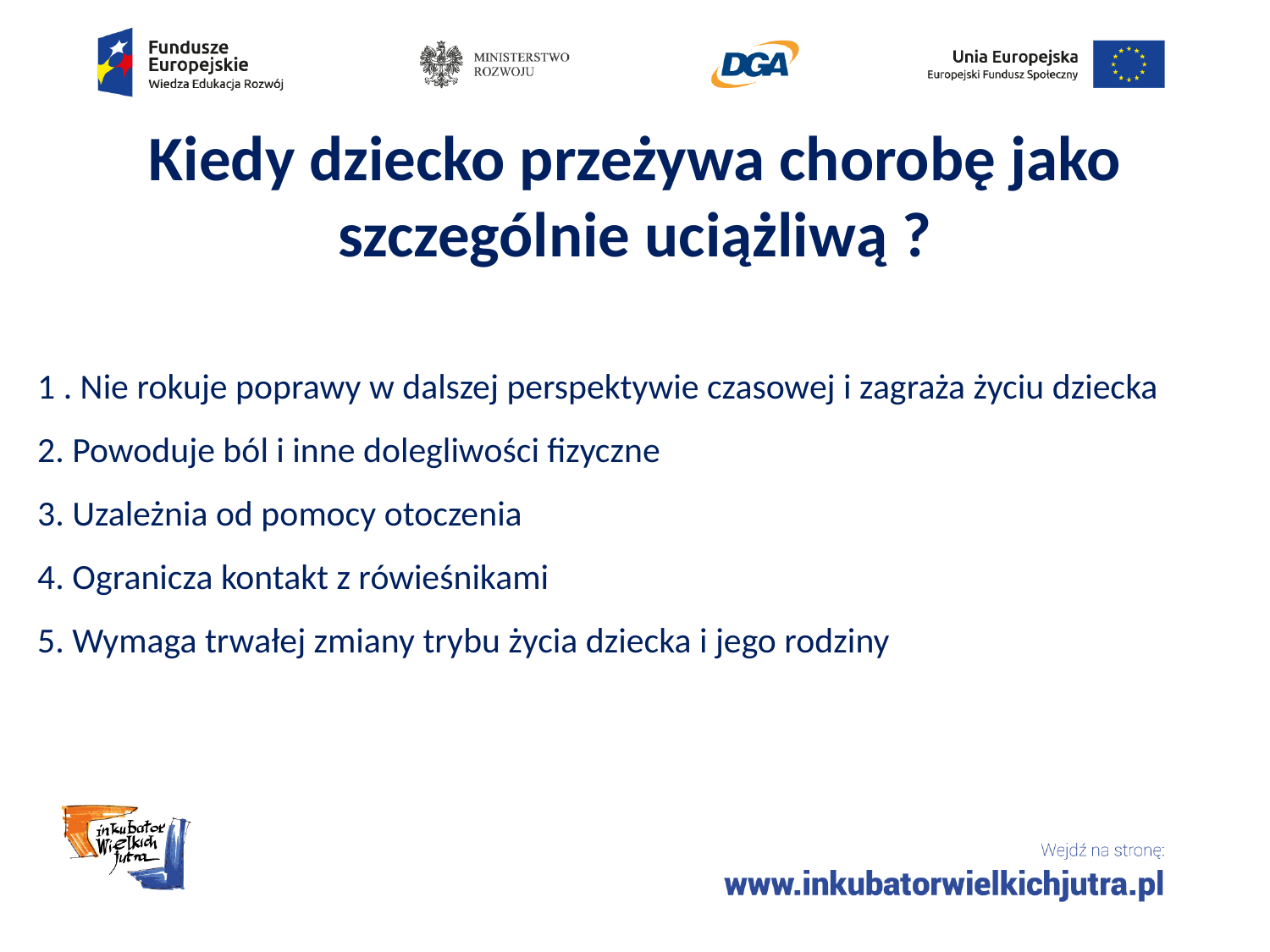

# Kiedy dziecko przeżywa chorobę jako szczególnie uciążliwą ?
1 . Nie rokuje poprawy w dalszej perspektywie czasowej i zagraża życiu dziecka
2. Powoduje ból i inne dolegliwości fizyczne
3. Uzależnia od pomocy otoczenia
4. Ogranicza kontakt z rówieśnikami
5. Wymaga trwałej zmiany trybu życia dziecka i jego rodziny